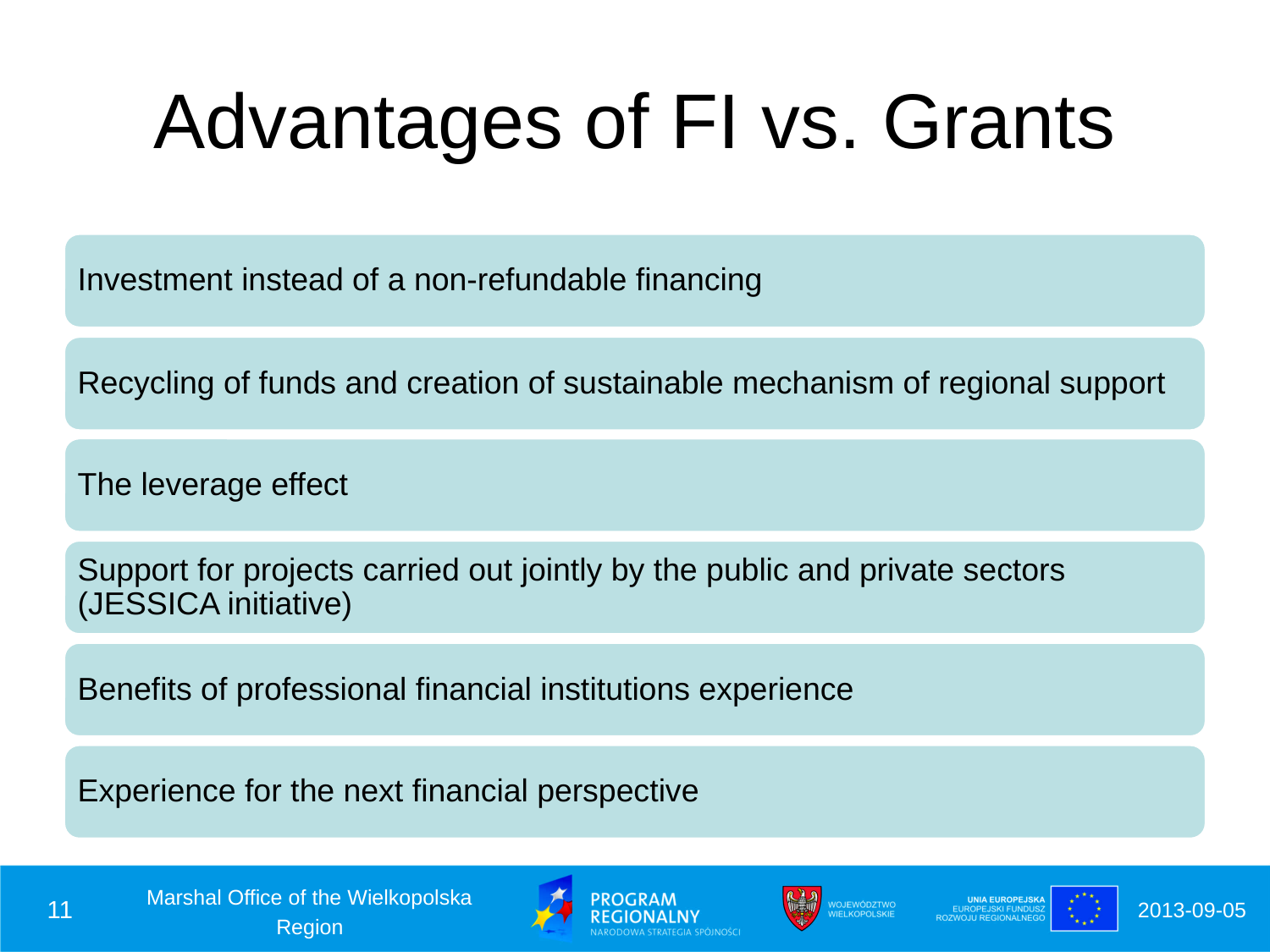

# Advantages of FI vs. Grants
Investment instead of a non-refundable financing
Recycling of funds and creation of sustainable mechanism of regional support
The leverage effect
Support for projects carried out jointly by the public and private sectors (JESSICA initiative)
Benefits of professional financial institutions experience
Experience for the next financial perspective
11
Marshal Office of the Wielkopolska Region
2013-09-05